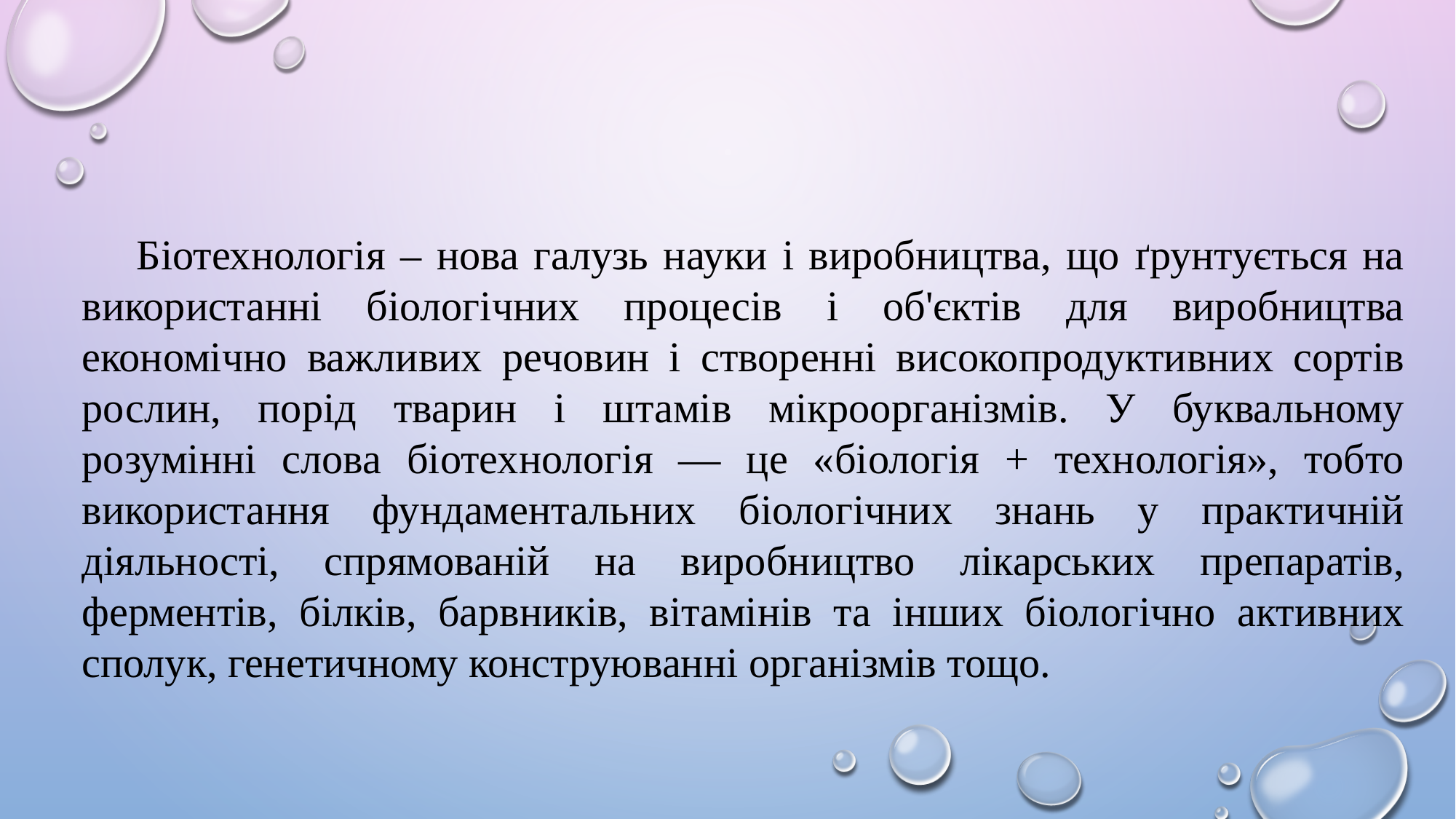

Біотехнологія – нова галузь науки і виробництва, що ґрунтується на використанні біологічних процесів і об'єктів для виробництва економічно важливих речовин і створенні високопродуктивних сортів рослин, порід тварин і штамів мікроорганізмів. У буквальному розумінні слова біотехнологія — це «біологія + технологія», тобто використання фундаментальних біологічних знань у практичній діяльності, спрямованій на виробництво лікарських препаратів, ферментів, білків, барвників, вітамінів та інших біологічно активних сполук, генетичному конструюванні організмів тощо.